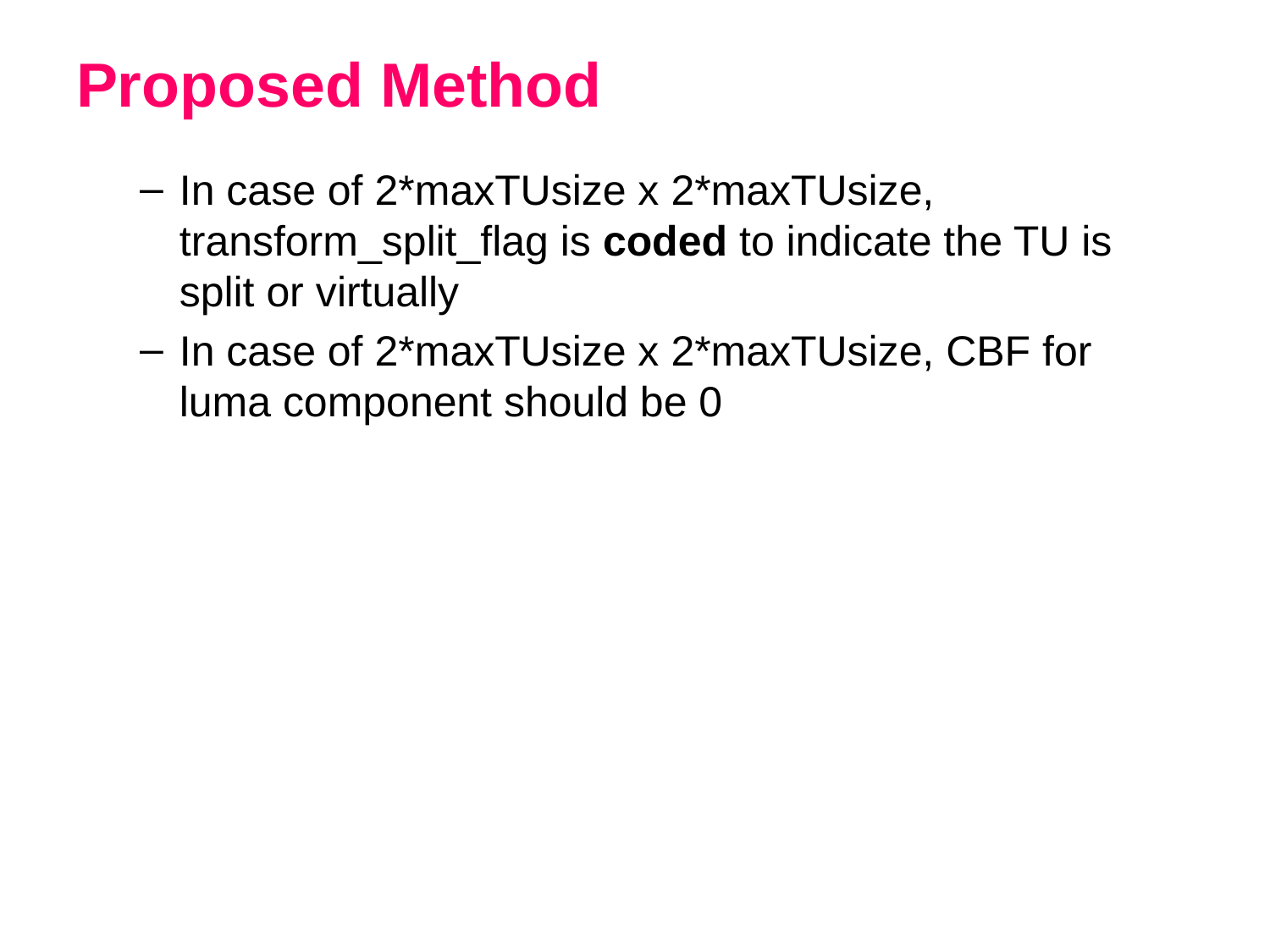

# Proposed Method
In case of 2*maxTUsize x 2*maxTUsize, transform_split_flag is coded to indicate the TU is split or virtually
In case of 2*maxTUsize x 2*maxTUsize, CBF for luma component should be 0